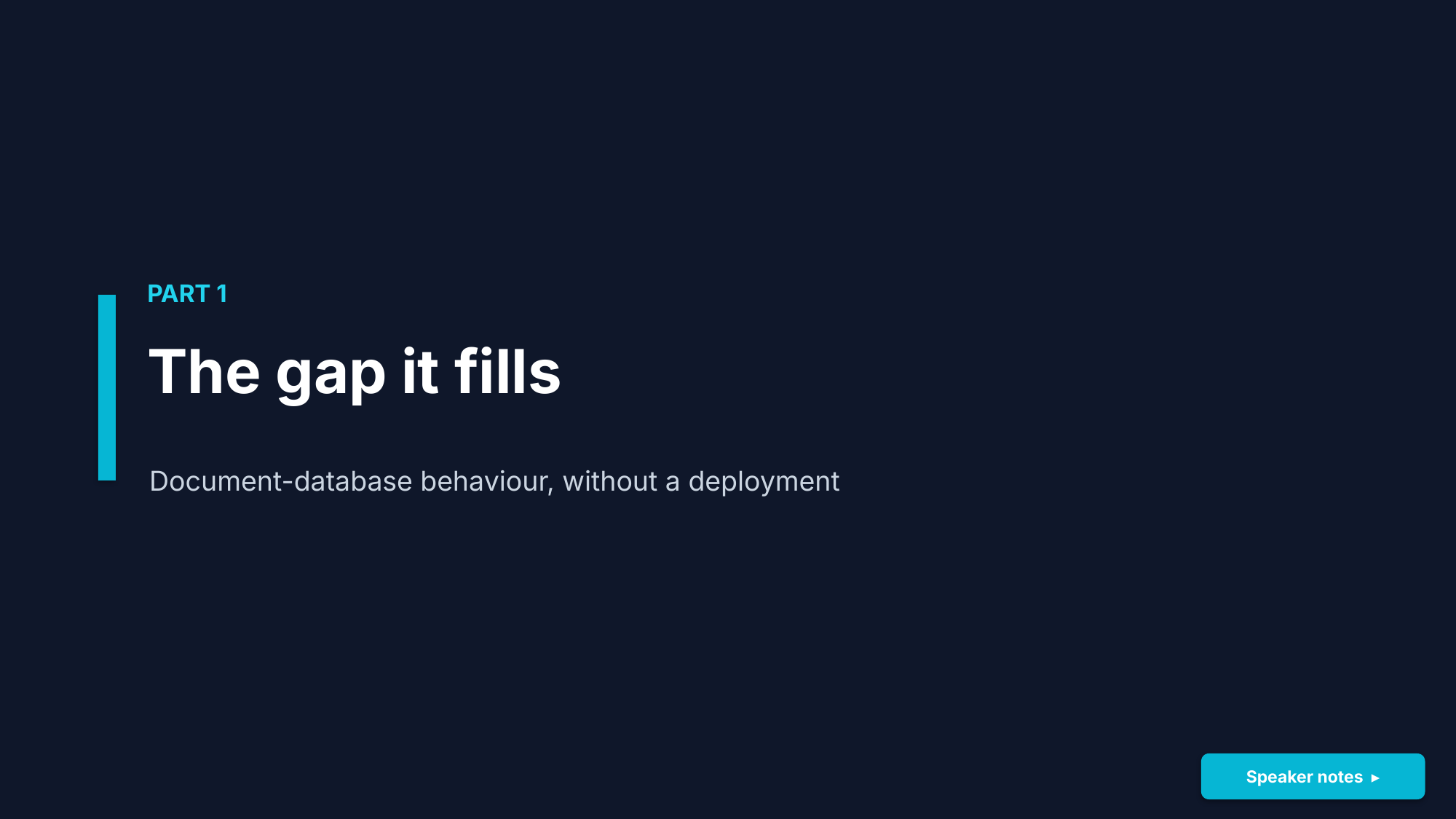

PART 1

The gap it fills
Document-database behaviour, without a deployment
Speaker notes  ▸